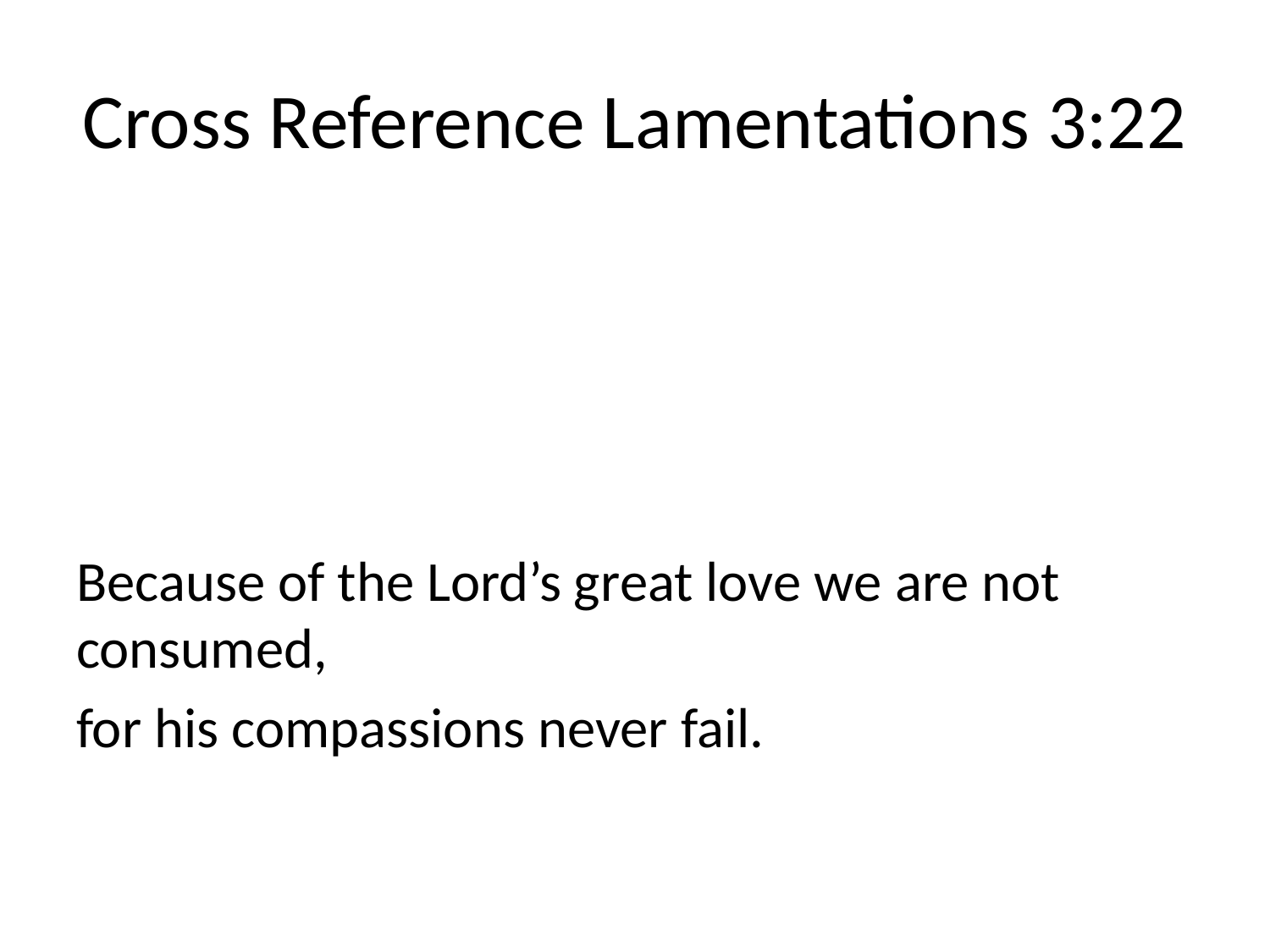

# Cross Reference Lamentations 3:22

Because of the Lord’s great love we are not consumed,
for his compassions never fail.